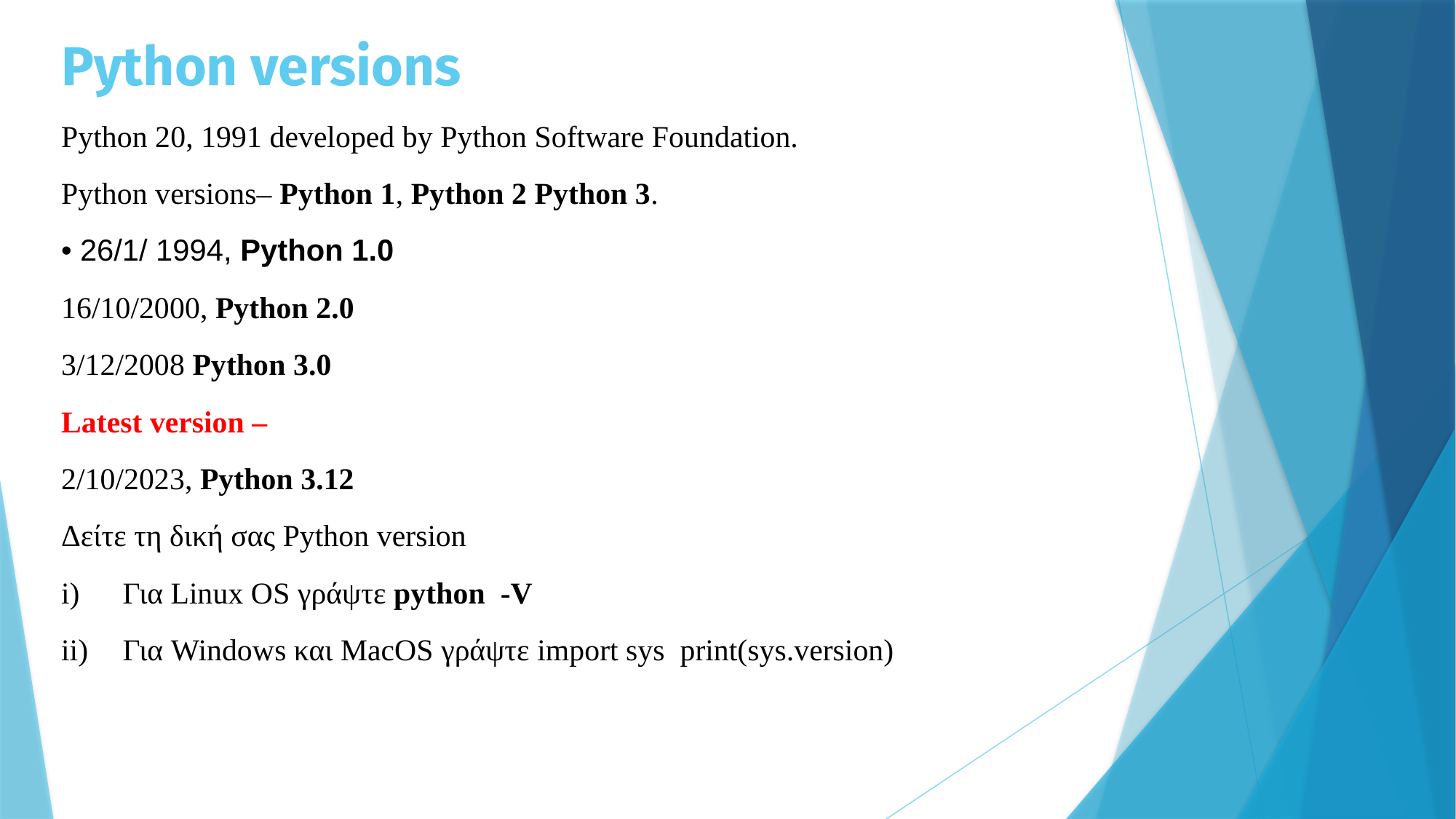

# Python versions
Python 20, 1991 developed by Python Software Foundation.
Python versions– Python 1, Python 2 Python 3.
• 26/1/ 1994, Python 1.0
16/10/2000, Python 2.0
3/12/2008 Python 3.0
Latest version –
2/10/2023, Python 3.12
Δείτε τη δική σας Python version
Για Linux OS γράψτε python  -V
Για Windows και MacOS γράψτε import sys  print(sys.version)